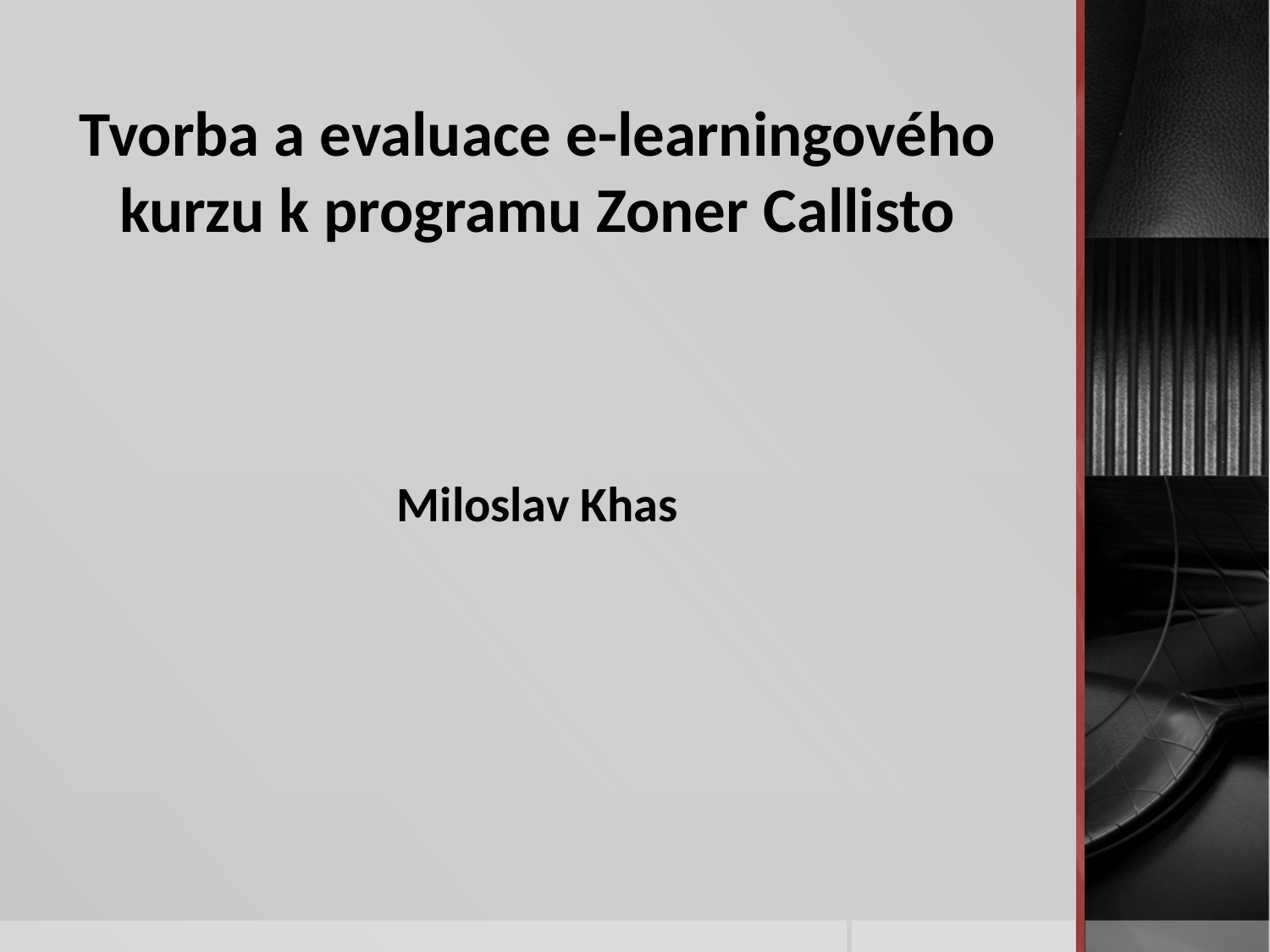

Tvorba a evaluace e-learningového kurzu k programu Zoner Callisto
Miloslav Khas